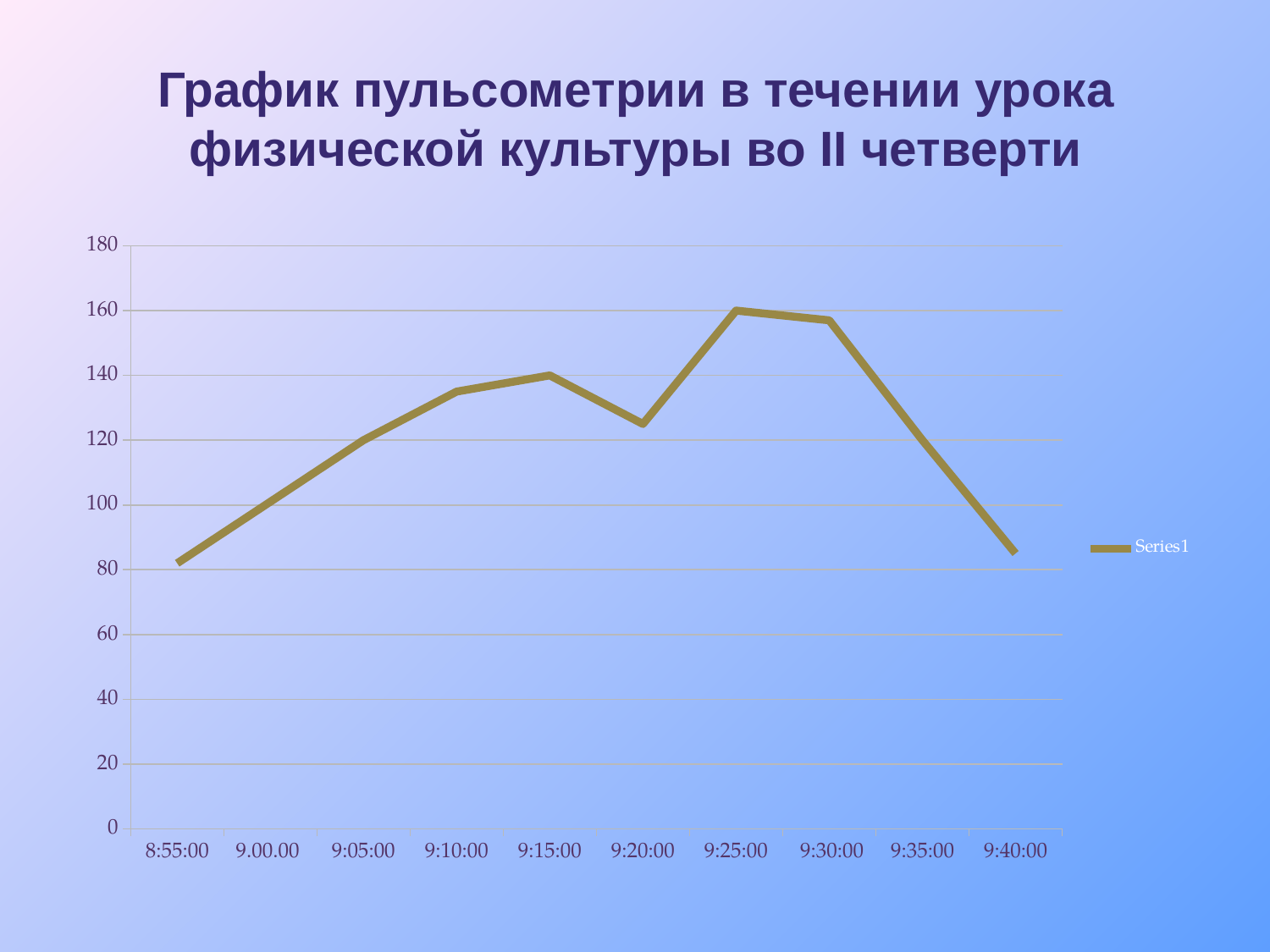

# График пульсометрии в течении урока физической культуры во II четверти

### Chart

| Category |  |
|---|---|
| 8:55:00 | 82.0 |
| 9.00.00  | 101.0 |
| 9:05:00 | 120.0 |
| 9:10:00 | 135.0 |
| 9:15:00 | 140.0 |
| 9:20:00 | 125.0 |
| 9:25:00 | 160.0 |
|  9:30:00 | 157.0 |
| 9:35:00 | 120.0 |
| 9:40:00 | 85.0 |